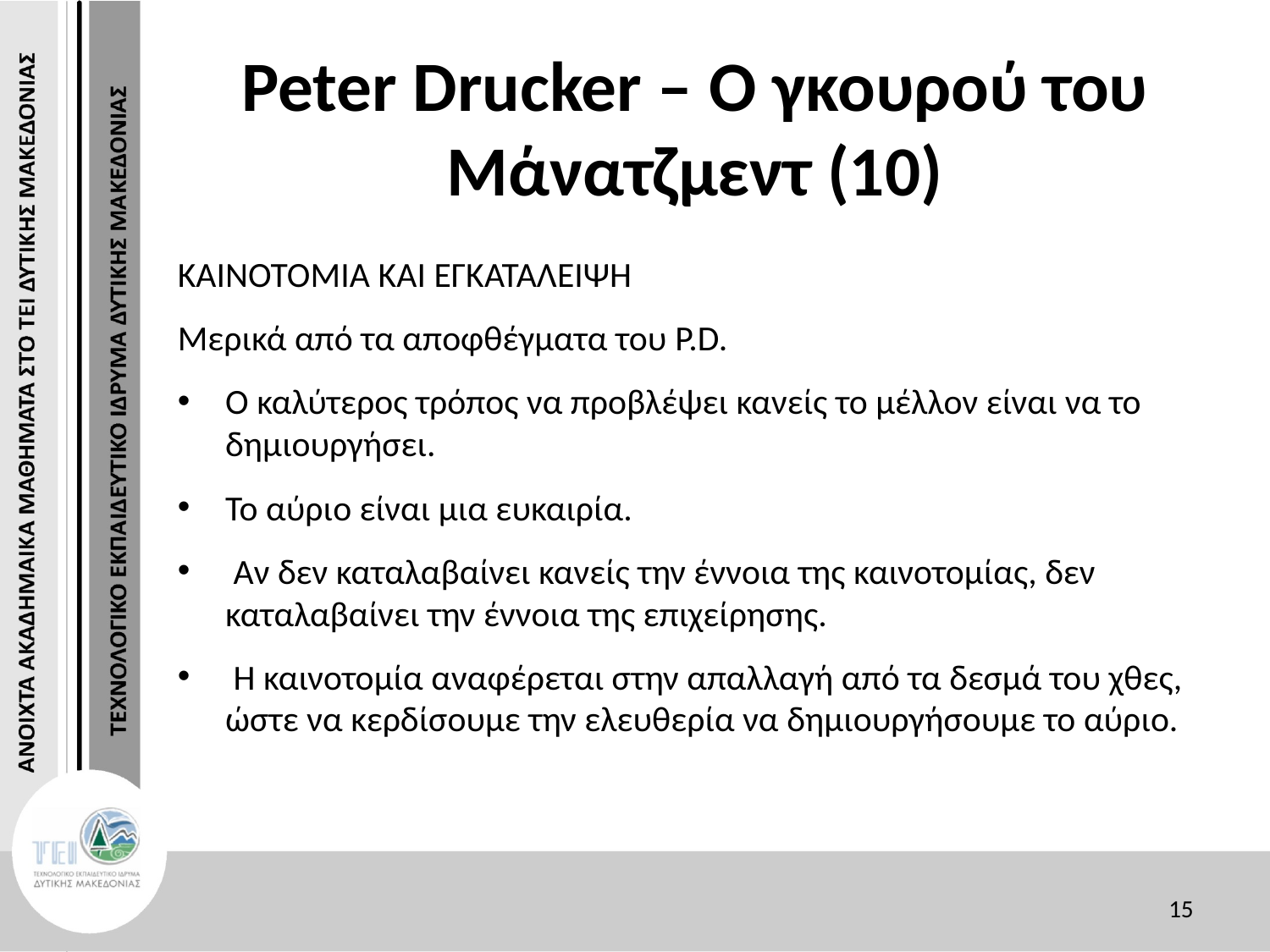

# Peter Drucker – Ο γκουρού του Μάνατζμεντ (10)
ΚΑΙΝΟΤΟΜΙΑ ΚΑΙ ΕΓΚΑΤΑΛΕΙΨΗ
Μερικά από τα αποφθέγματα του P.D.
Ο καλύτερος τρόπος να προβλέψει κανείς το μέλλον είναι να το δημιουργήσει.
Το αύριο είναι μια ευκαιρία.
 Αν δεν καταλαβαίνει κανείς την έννοια της καινοτομίας, δεν καταλαβαίνει την έννοια της επιχείρησης.
 Η καινοτομία αναφέρεται στην απαλλαγή από τα δεσμά του χθες, ώστε να κερδίσουμε την ελευθερία να δημιουργήσουμε το αύριο.

15